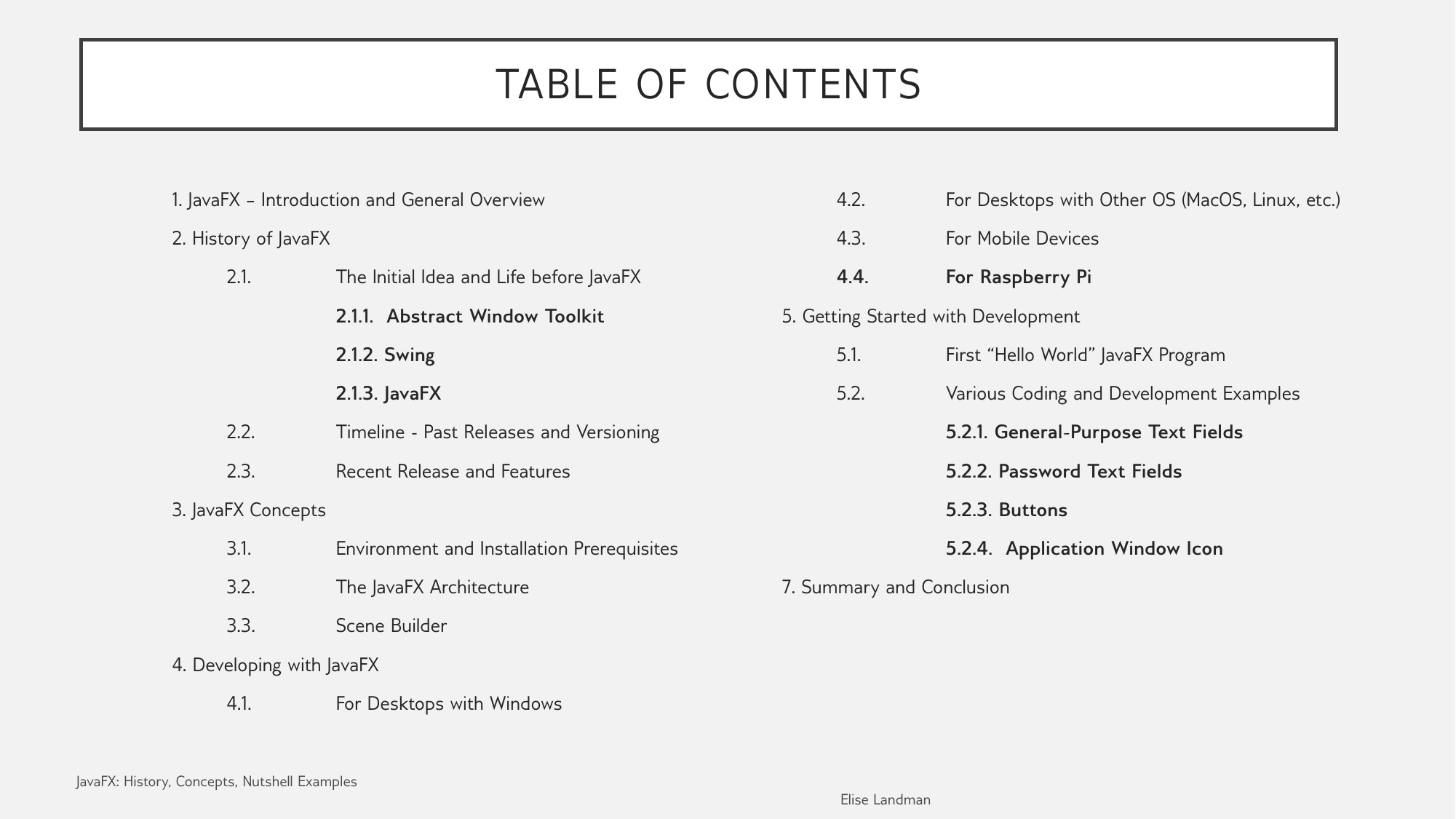

# Table of contents
1. JavaFX – Introduction and General Overview
2. History of JavaFX
2.1.	The Initial Idea and Life before JavaFX
	2.1.1.  Abstract Window Toolkit
	2.1.2. Swing
	2.1.3. JavaFX
2.2.	Timeline - Past Releases and Versioning
2.3.	Recent Release and Features
3. JavaFX Concepts
3.1.	Environment and Installation Prerequisites
3.2.	The JavaFX Architecture
3.3.	Scene Builder
4. Developing with JavaFX
4.1.	For Desktops with Windows
4.2.	For Desktops with Other OS (MacOS, Linux, etc.)
4.3.	For Mobile Devices
4.4.	For Raspberry Pi
5. Getting Started with Development
5.1.	First “Hello World” JavaFX Program
5.2.	Various Coding and Development Examples
	5.2.1. General-Purpose Text Fields
	5.2.2. Password Text Fields
	5.2.3. Buttons
	5.2.4.  Application Window Icon
7. Summary and Conclusion

JavaFX: History, Concepts, Nutshell Examples																	Elise Landman